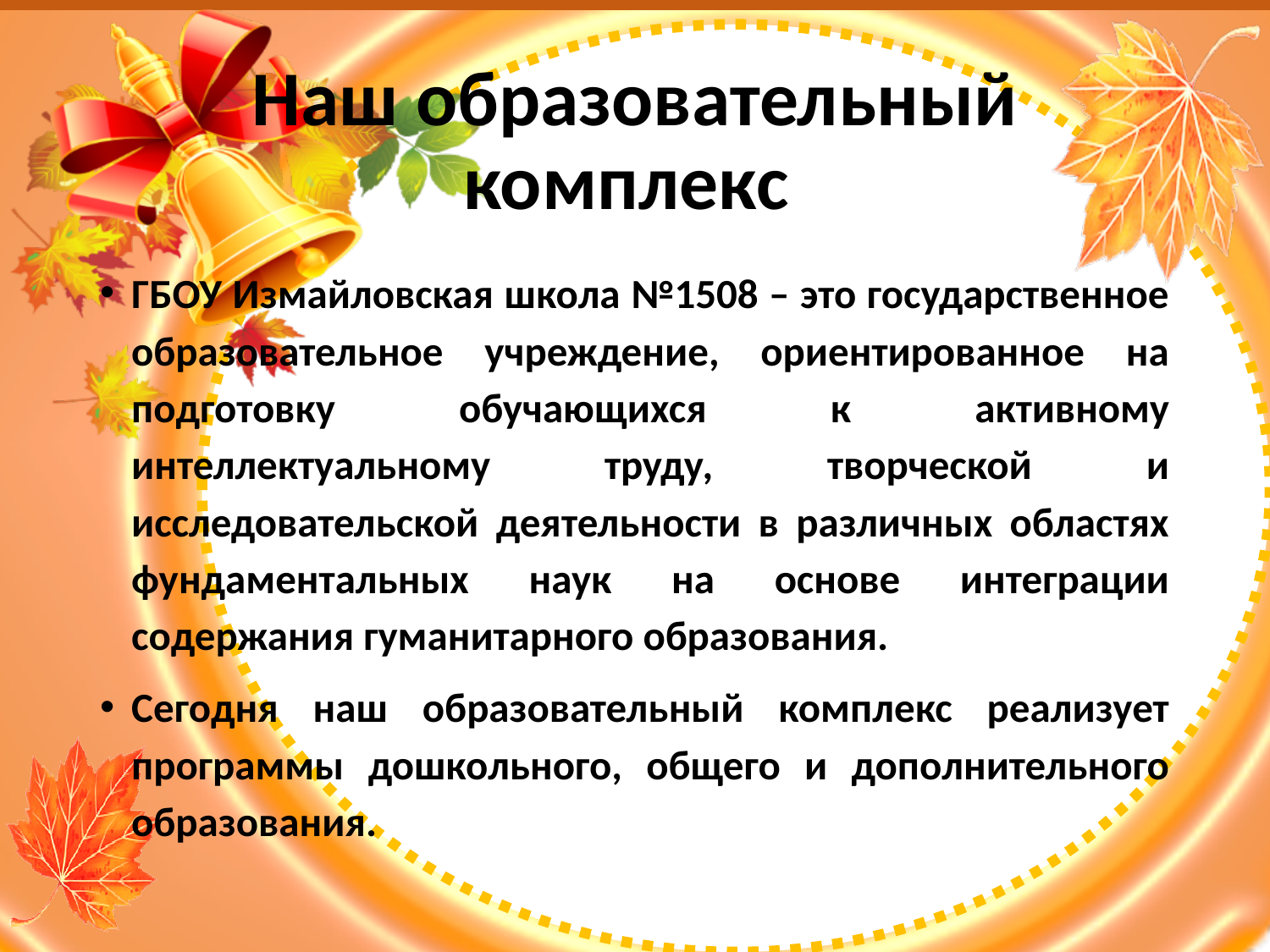

# Наш образовательный комплекс
ГБОУ Измайловская школа №1508 – это государственное образовательное учреждение, ориентированное на подготовку обучающихся к активному интеллектуальному труду, творческой и исследовательской деятельности в различных областях фундаментальных наук на основе интеграции содержания гуманитарного образования.
Сегодня наш образовательный комплекс реализует программы дошкольного, общего и дополнительного образования.